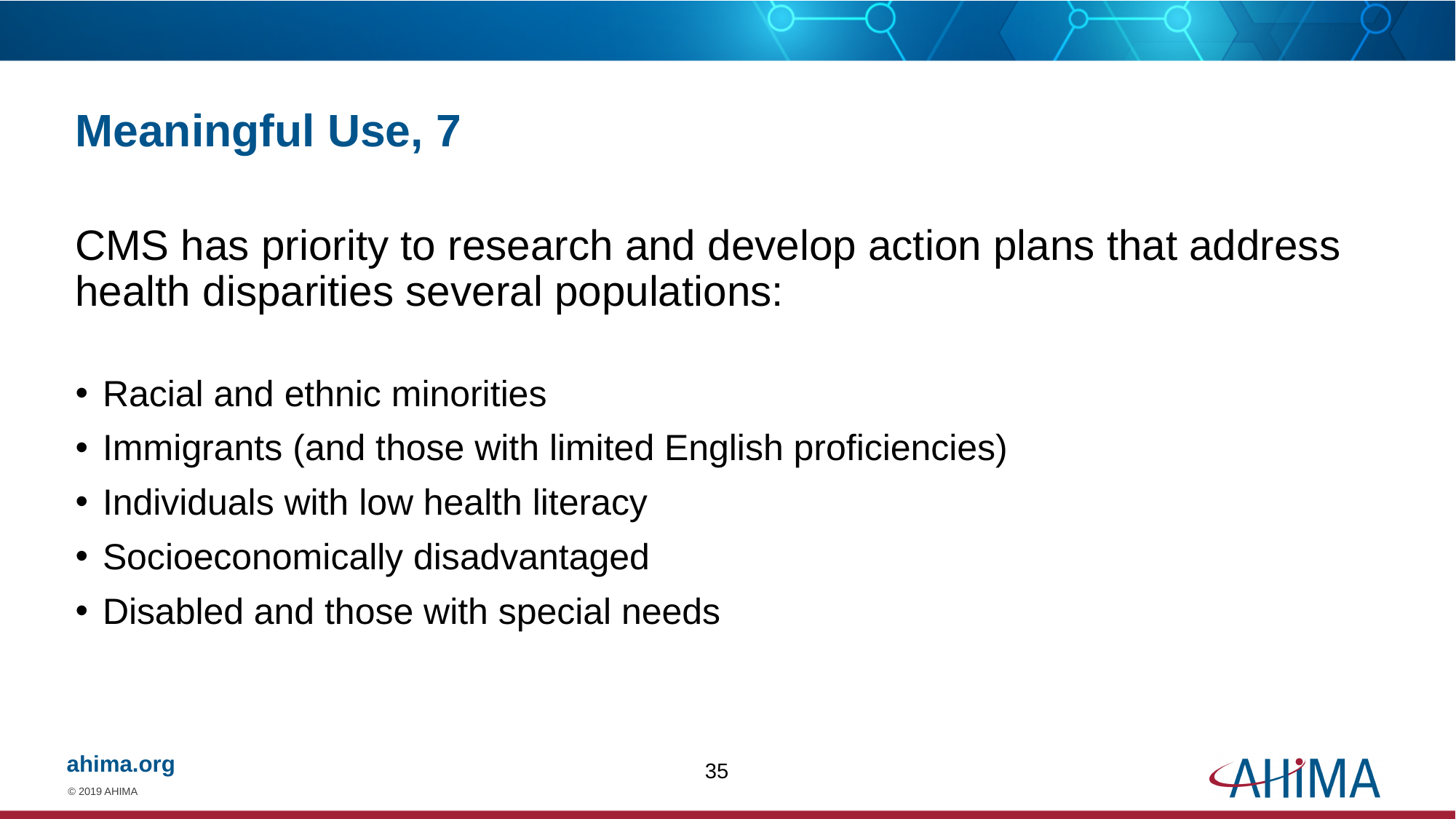

# Meaningful Use, 7
CMS has priority to research and develop action plans that address health disparities several populations:

Racial and ethnic minorities
Immigrants (and those with limited English proficiencies)
Individuals with low health literacy
Socioeconomically disadvantaged
Disabled and those with special needs